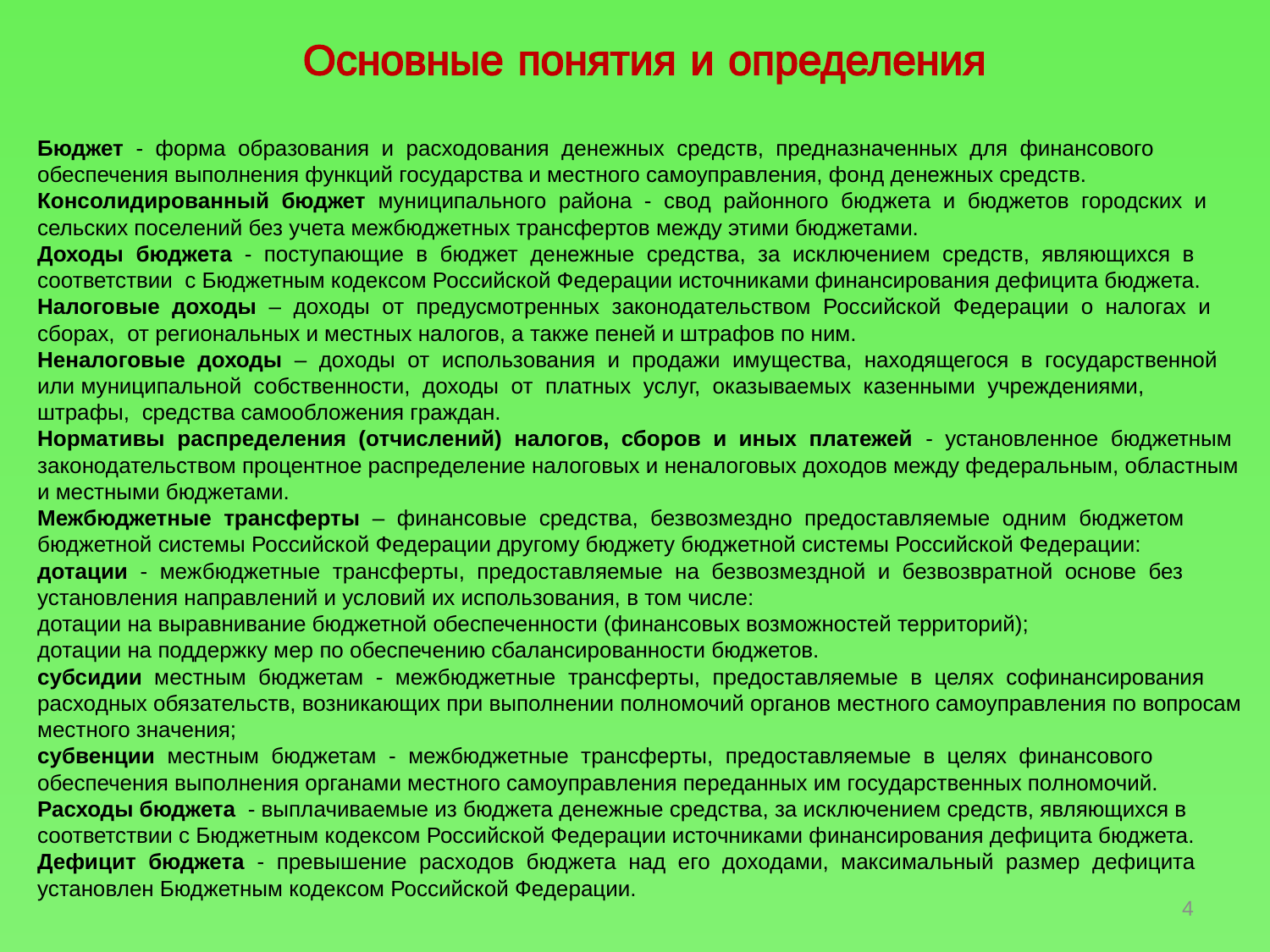

Основные понятия и определения

Бюджет  -  форма  образования  и  расходования  денежных  средств,  предназначенных  для  финансового  обеспечения выполнения функций государства и местного самоуправления, фонд денежных средств.
Консолидированный  бюджет  муниципального  района  -  свод  районного  бюджета  и  бюджетов  городских  и  сельских поселений без учета межбюджетных трансфертов между этими бюджетами.
Доходы  бюджета  -  поступающие  в  бюджет  денежные  средства,  за  исключением  средств,  являющихся  в  соответствии  с Бюджетным кодексом Российской Федерации источниками финансирования дефицита бюджета.
Налоговые  доходы  –  доходы  от  предусмотренных  законодательством  Российской  Федерации  о  налогах  и  сборах,  от региональных и местных налогов, а также пеней и штрафов по ним.
Неналоговые  доходы  –  доходы  от  использования  и  продажи  имущества,  находящегося  в  государственной  или муниципальной  собственности,  доходы  от  платных  услуг,  оказываемых  казенными  учреждениями,  штрафы,  средства самообложения граждан.
Нормативы  распределения  (отчислений)  налогов,  сборов  и  иных  платежей  -  установленное  бюджетным законодательством процентное распределение налоговых и неналоговых доходов между федеральным, областным и местными бюджетами.
Межбюджетные  трансферты  –  финансовые  средства,  безвозмездно  предоставляемые  одним  бюджетом  бюджетной системы Российской Федерации другому бюджету бюджетной системы Российской Федерации:
дотации  -  межбюджетные  трансферты,  предоставляемые  на  безвозмездной  и  безвозвратной  основе  без  установления направлений и условий их использования, в том числе:
дотации на выравнивание бюджетной обеспеченности (финансовых возможностей территорий);
дотации на поддержку мер по обеспечению сбалансированности бюджетов.
субсидии  местным  бюджетам  -  межбюджетные  трансферты,  предоставляемые  в  целях  софинансирования  расходных обязательств, возникающих при выполнении полномочий органов местного самоуправления по вопросам местного значения;
субвенции  местным  бюджетам  -  межбюджетные  трансферты,  предоставляемые  в  целях  финансового  обеспечения выполнения органами местного самоуправления переданных им государственных полномочий.
Расходы бюджета  - выплачиваемые из бюджета денежные средства, за исключением средств, являющихся в соответствии с Бюджетным кодексом Российской Федерации источниками финансирования дефицита бюджета.
Дефицит  бюджета  -  превышение  расходов  бюджета  над  его  доходами,  максимальный  размер  дефицита  установлен Бюджетным кодексом Российской Федерации.
4